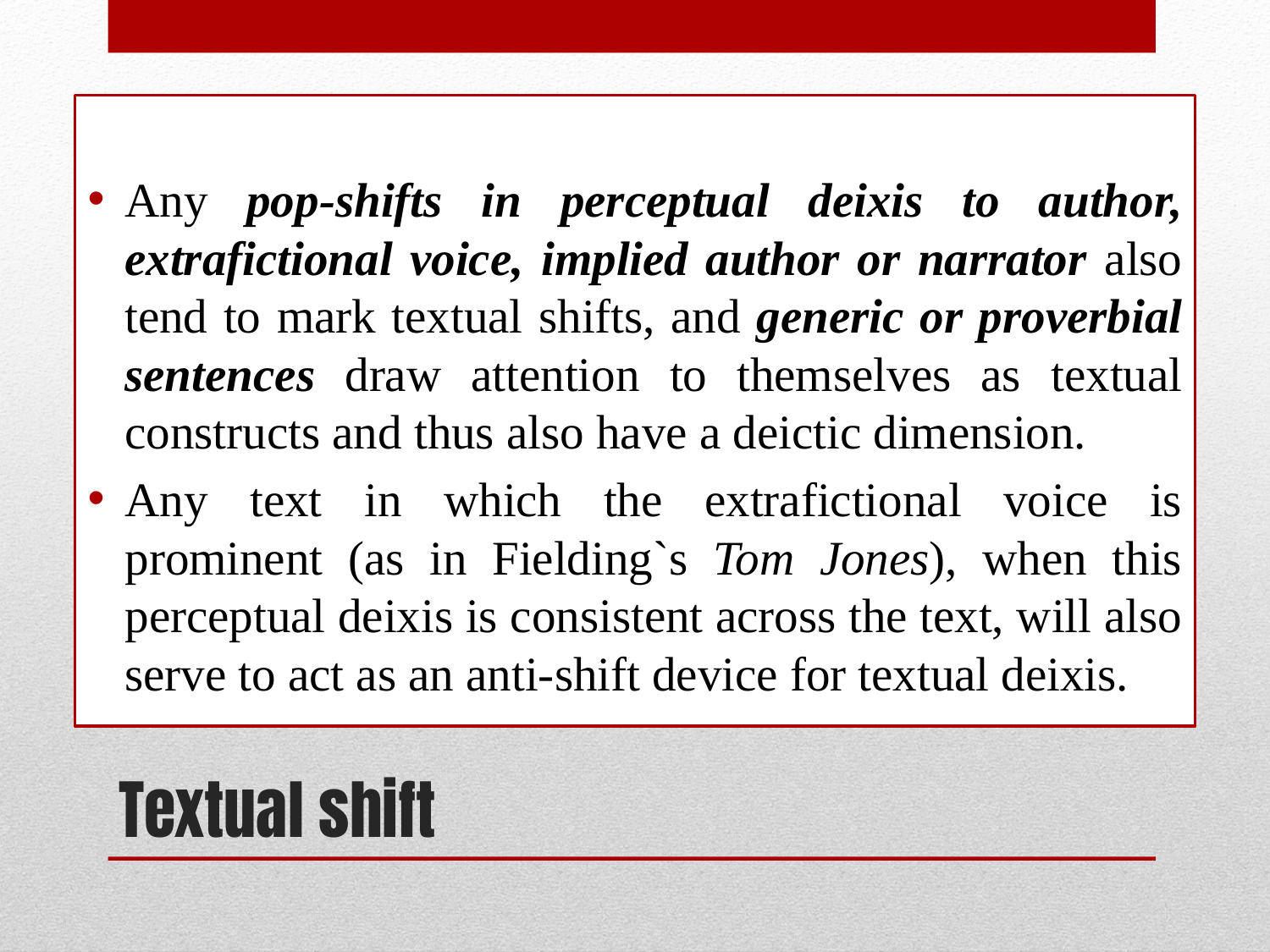

Any pop-shifts in perceptual deixis to author, extrafictional voice, implied author or narrator also tend to mark textual shifts, and generic or proverbial sentences draw attention to themselves as textual constructs and thus also have a deictic dimension.
Any text in which the extrafictional voice is prominent (as in Fielding`s Tom Jones), when this perceptual deixis is consistent across the text, will also serve to act as an anti-shift device for textual deixis.

# Textual shift